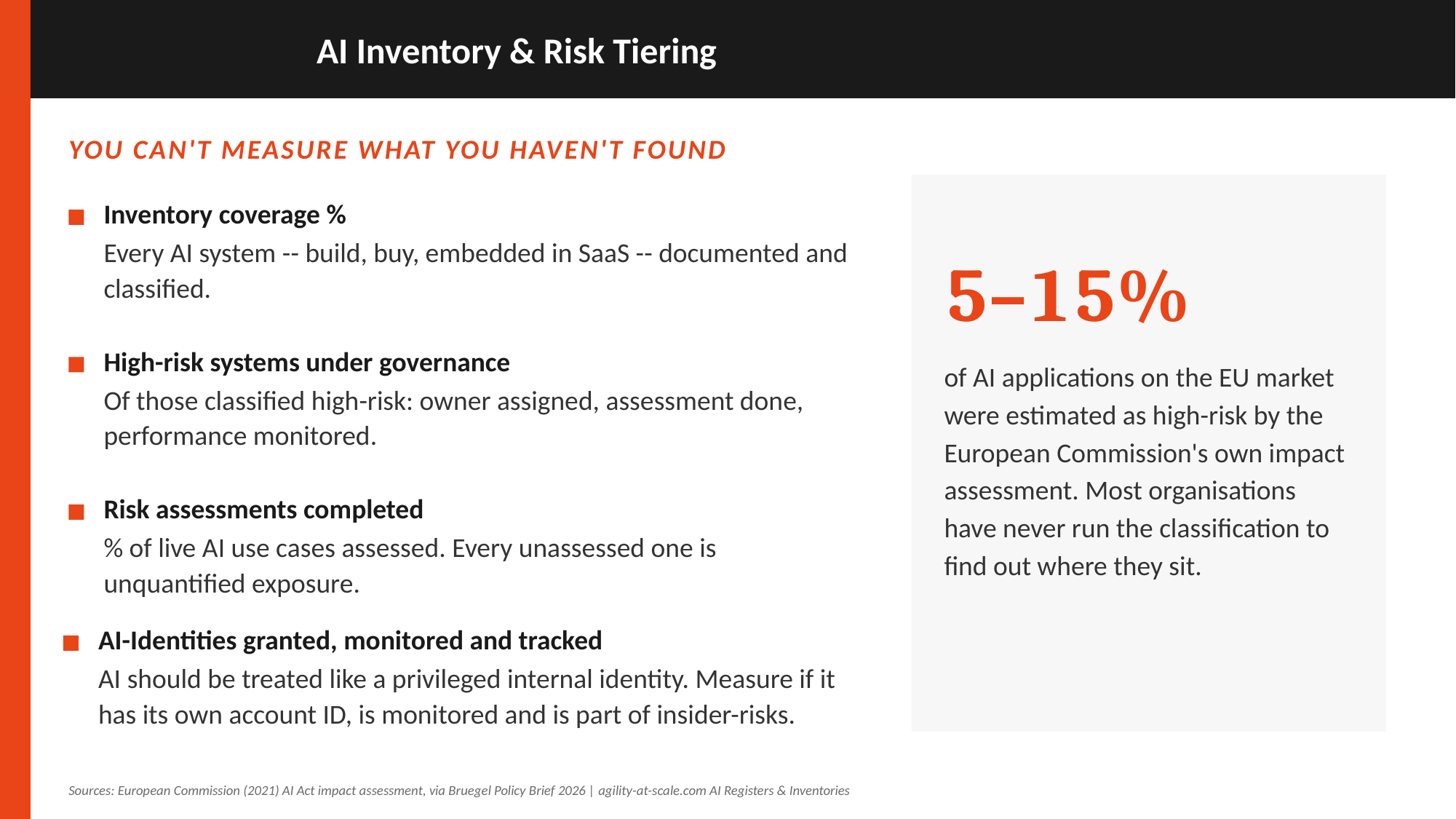

AI Inventory & Risk Tiering
YOU CAN'T MEASURE WHAT YOU HAVEN'T FOUND

Inventory coverage %

Every AI system -- build, buy, embedded in SaaS -- documented and classified.
5–15%
High-risk systems under governance
of AI applications on the EU market were estimated as high-risk by the European Commission's own impact assessment. Most organisations have never run the classification to find out where they sit.

Of those classified high-risk: owner assigned, assessment done, performance monitored.
Risk assessments completed

% of live AI use cases assessed. Every unassessed one is unquantified exposure.
AI-Identities granted, monitored and tracked

AI should be treated like a privileged internal identity. Measure if it has its own account ID, is monitored and is part of insider-risks.
Sources: European Commission (2021) AI Act impact assessment, via Bruegel Policy Brief 2026 | agility-at-scale.com AI Registers & Inventories